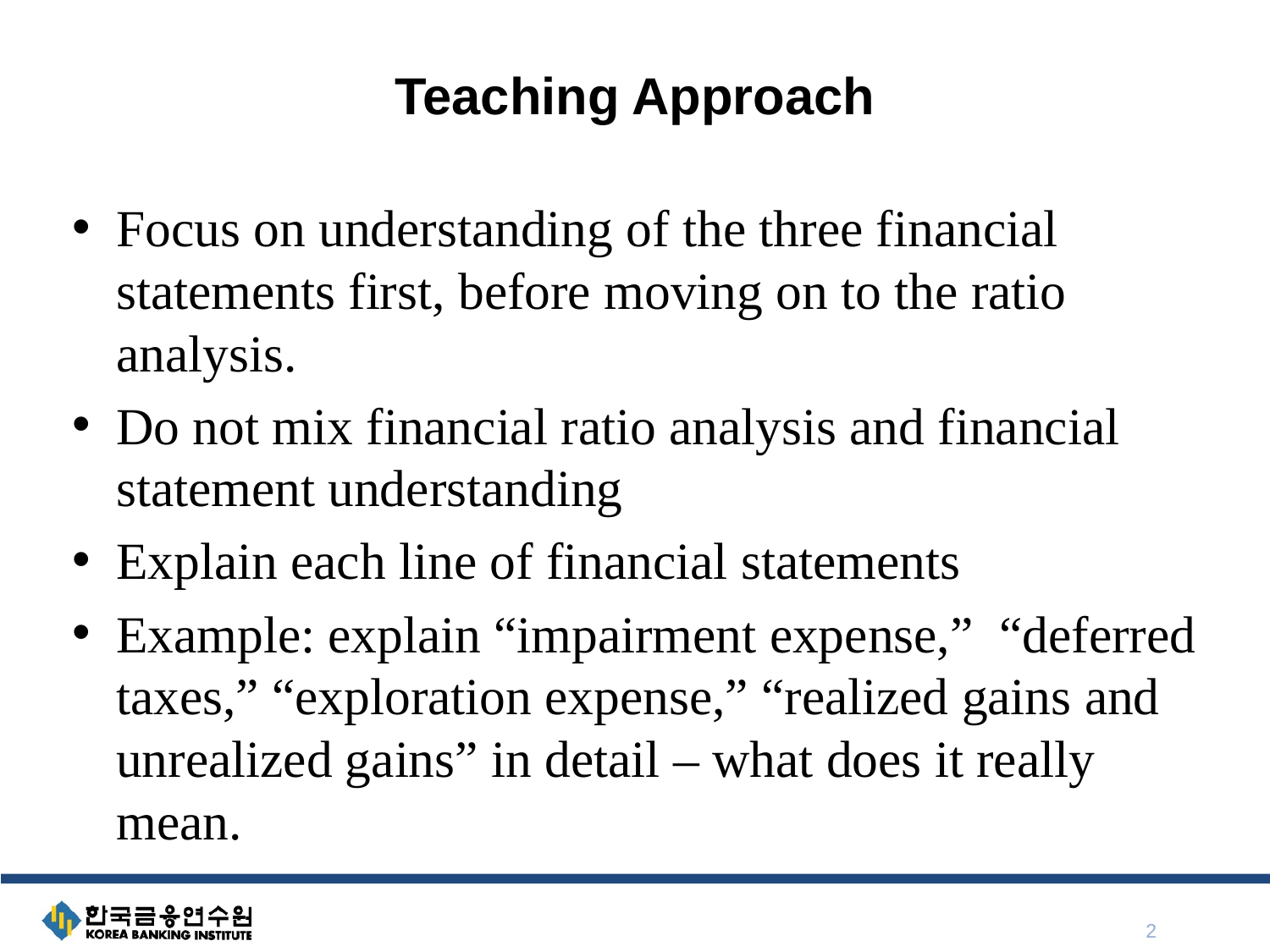

# Teaching Approach
Focus on understanding of the three financial statements first, before moving on to the ratio analysis.
Do not mix financial ratio analysis and financial statement understanding
Explain each line of financial statements
Example: explain “impairment expense,”  “deferred taxes,” “exploration expense,” “realized gains and unrealized gains” in detail – what does it really mean.
2